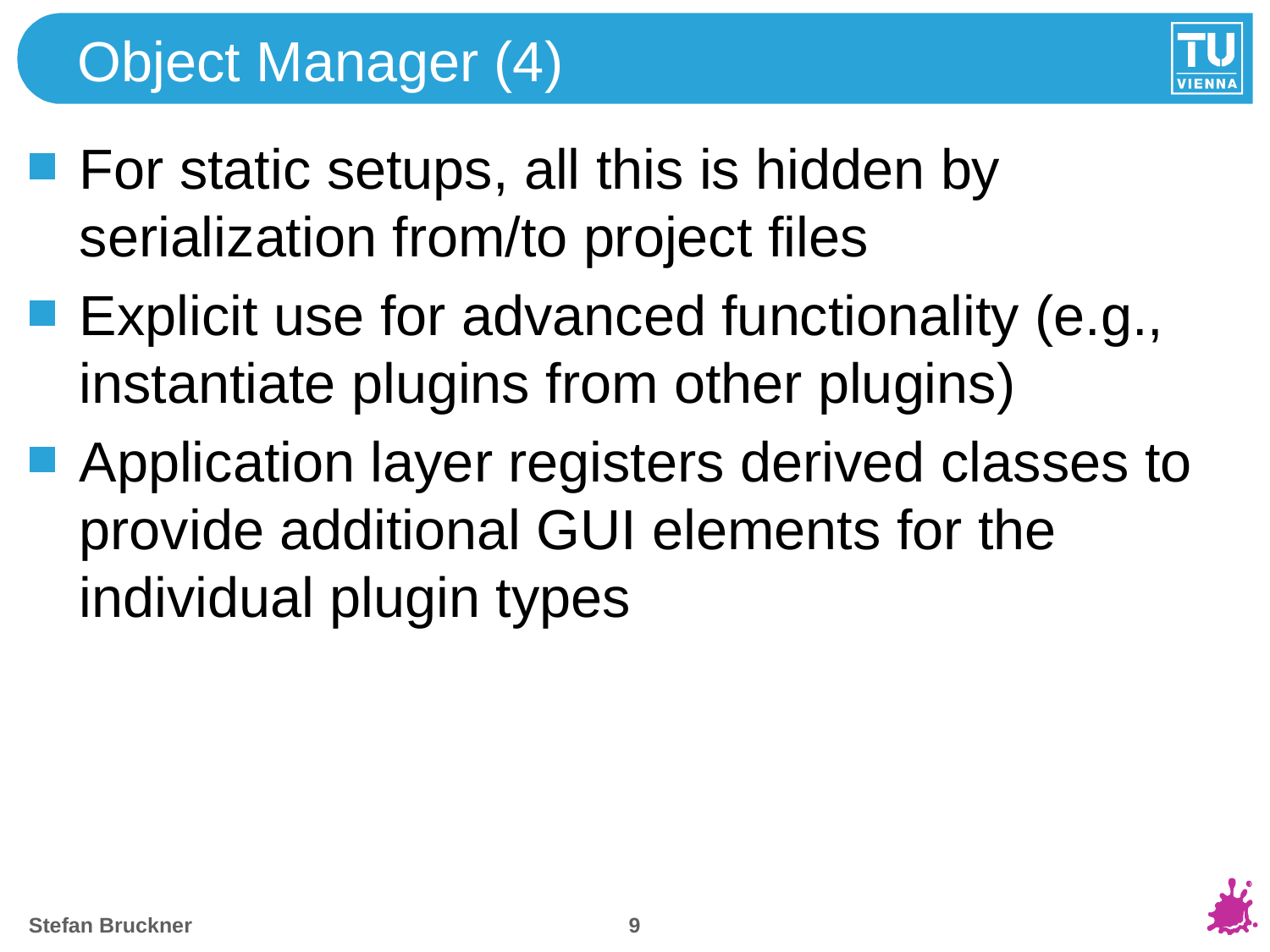

# Object Manager (4)
For static setups, all this is hidden by serialization from/to project files
Explicit use for advanced functionality (e.g., instantiate plugins from other plugins)
Application layer registers derived classes to provide additional GUI elements for the individual plugin types

9
Stefan Bruckner